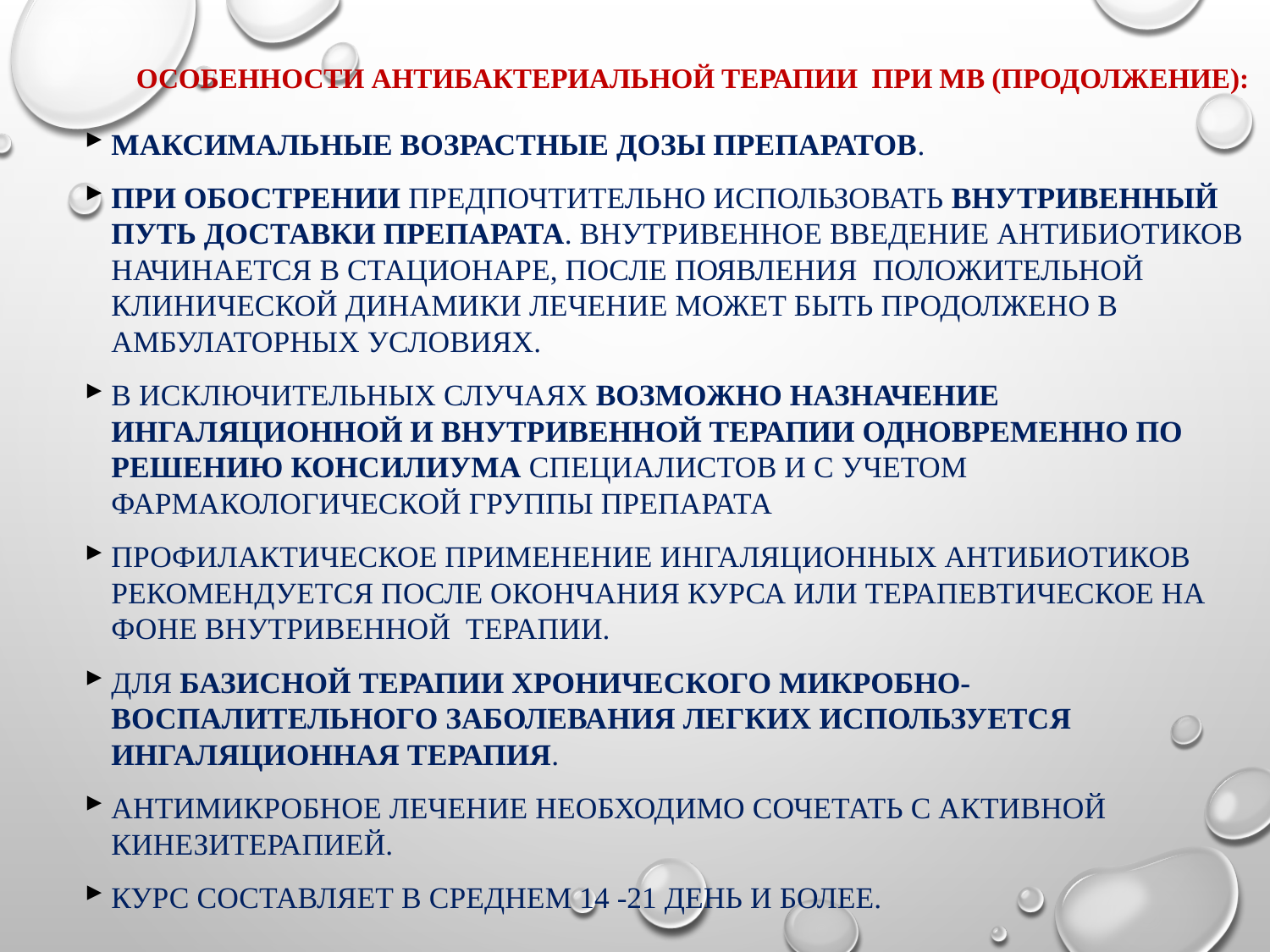

# Особенности антибактериальной терапии  при МВ (продолжение):
Максимальные возрастные дозы препаратов.
При обострении предпочтительно использовать внутривенный путь доставки препарата. Внутривенное введение антибиотиков начинается в стационаре, после появления  положительной клинической динамики лечение может быть продолжено в амбулаторных условиях.
В исключительных случаях возможно назначение ингаляционной и внутривенной терапии одновременно по решению консилиума специалистов и с учетом фармакологической группы препарата
Профилактическое применение ингаляционных антибиотиков рекомендуется после окончания курса или терапевтическое на фоне внутривенной  терапии.
Для базисной терапии хронического микробно-воспалительного заболевания легких используется ингаляционная терапия.
Антимикробное лечение необходимо сочетать с активной кинезитерапией.
Курс составляет в среднем 14 -21 день и более.